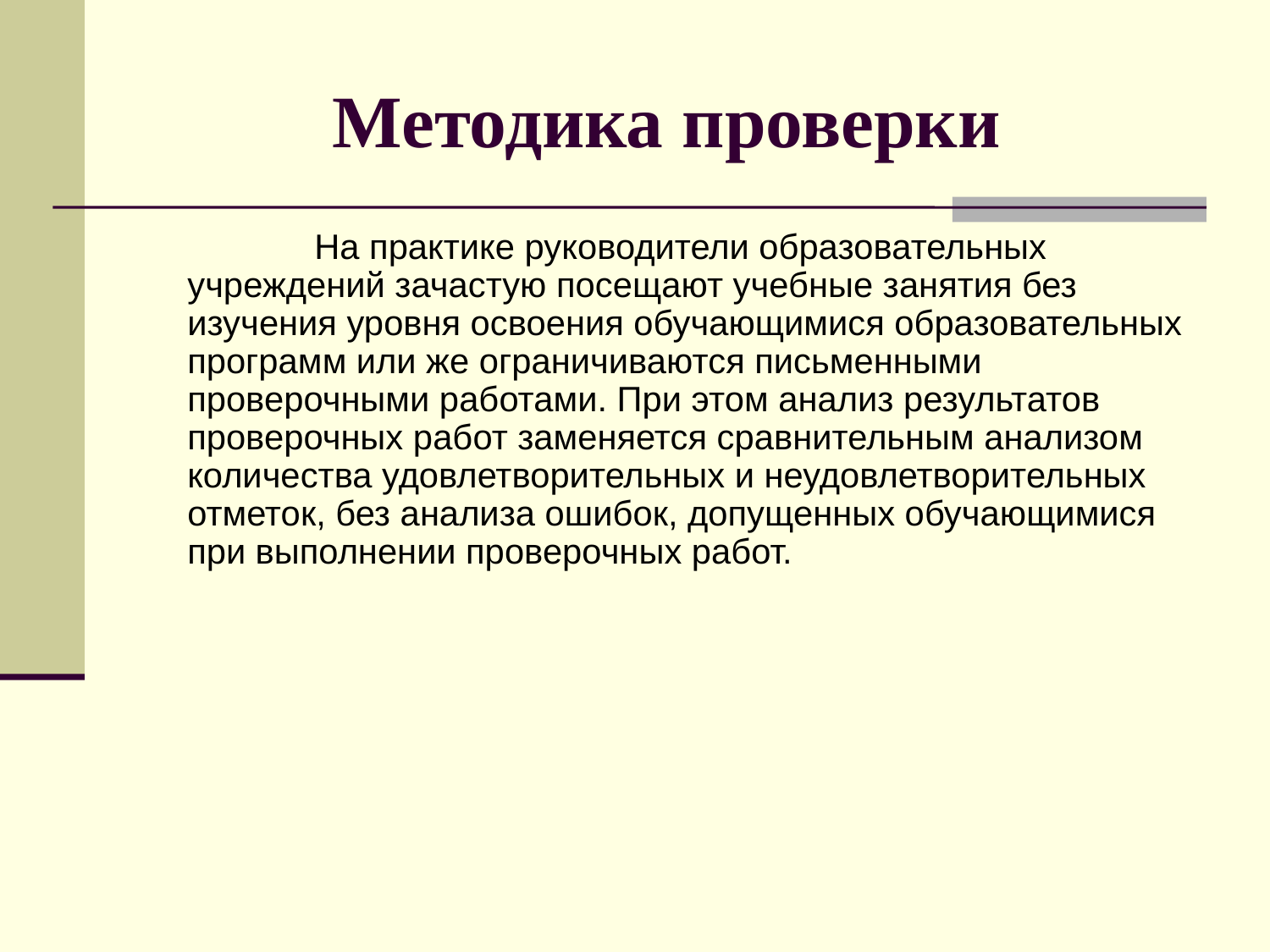

# Методика проверки
		На практике руководители образовательных учреждений зачастую посещают учебные занятия без изучения уровня освоения обучающимися образовательных программ или же ограничиваются письменными проверочными работами. При этом анализ результатов проверочных работ заменяется сравнительным анализом количества удовлетворительных и неудовлетворительных отметок, без анализа ошибок, допущенных обучающимися при выполнении проверочных работ.